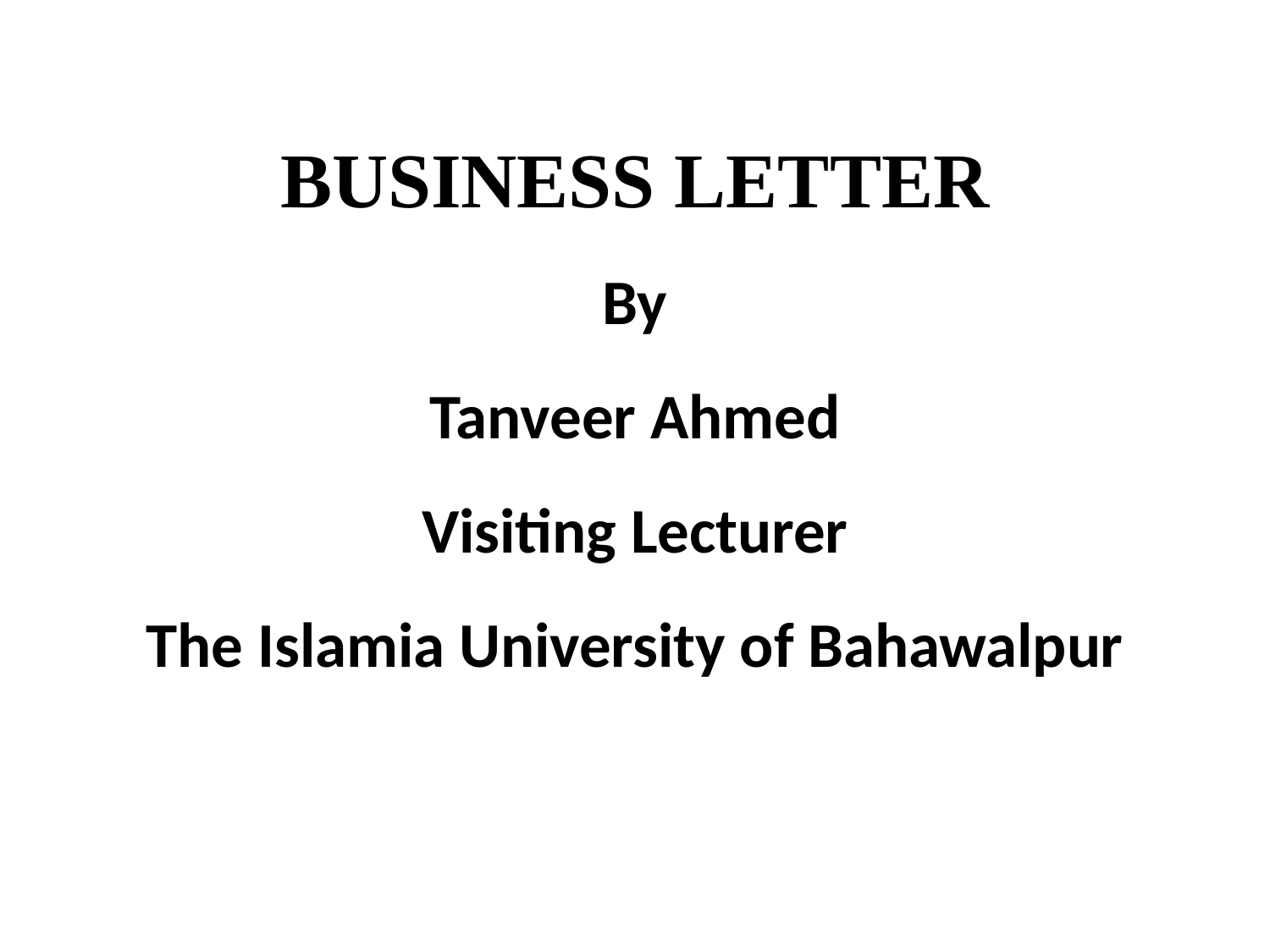

# BUSINESS LETTER By Tanveer Ahmed Visiting Lecturer The Islamia University of Bahawalpur